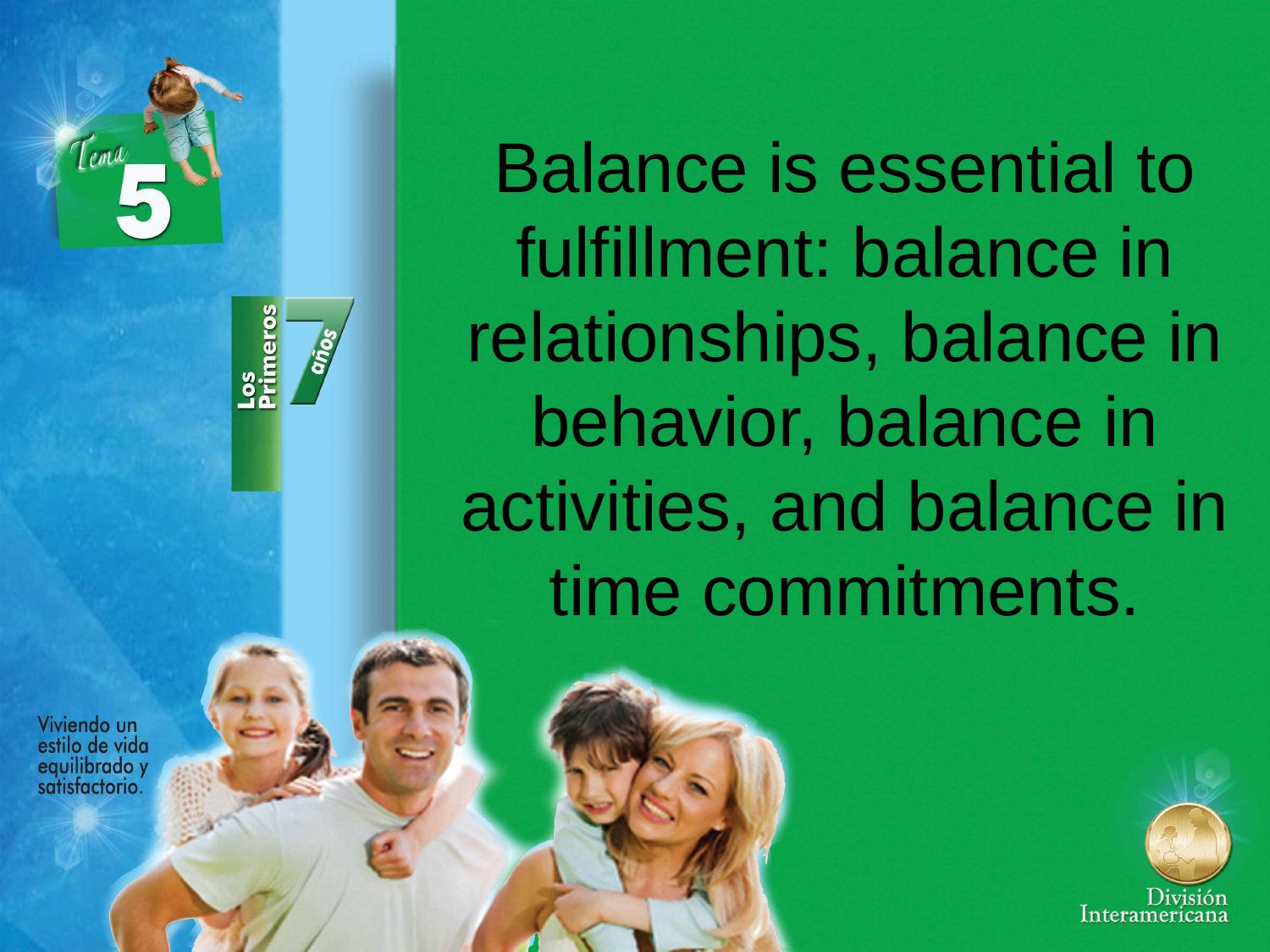

Balance is essential to fulfillment: balance in relationships, balance in behavior, balance in activities, and balance in time commitments.